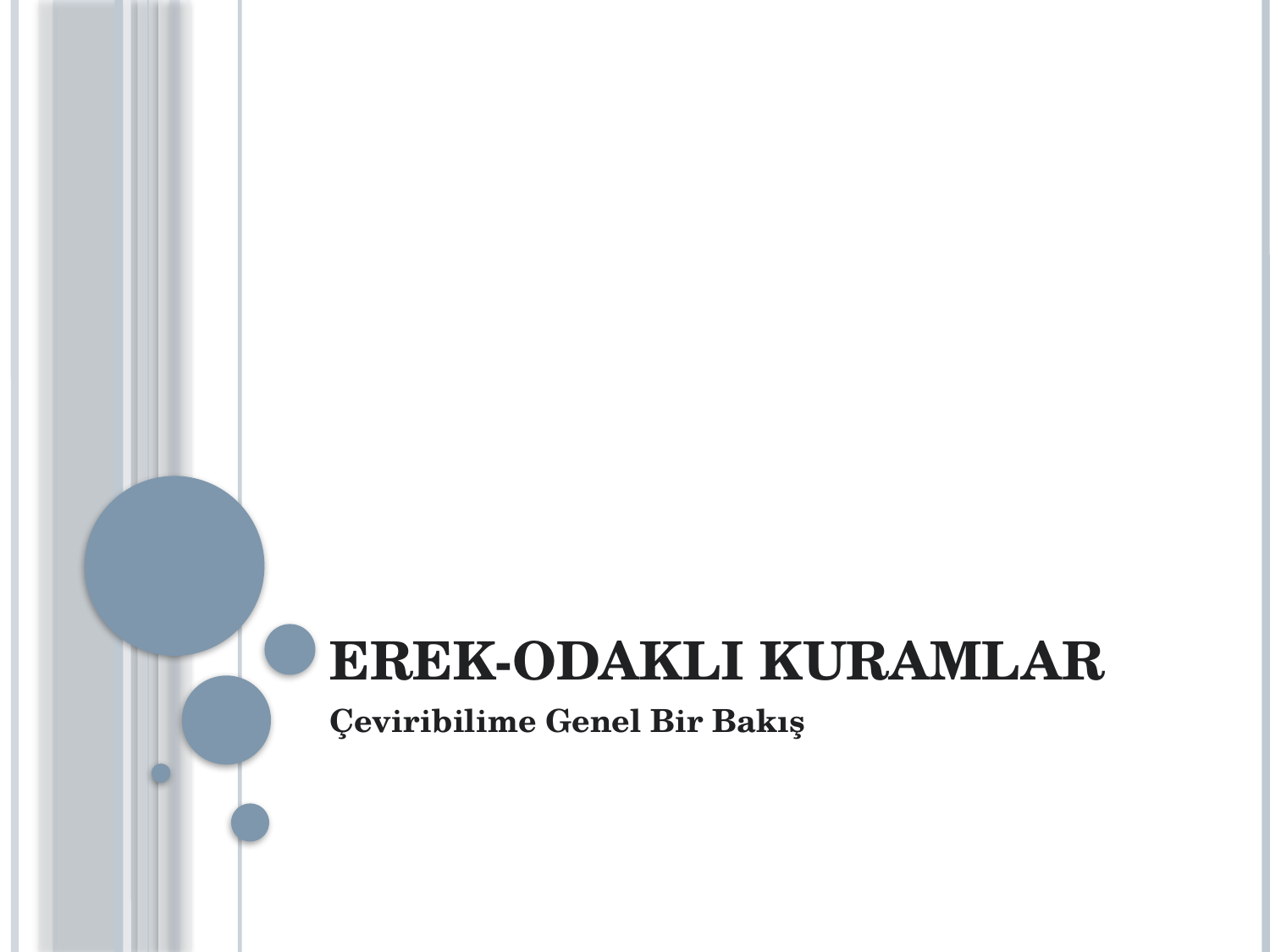

# Erek-odaklI Kuramlar
Çeviribilime Genel Bir Bakış